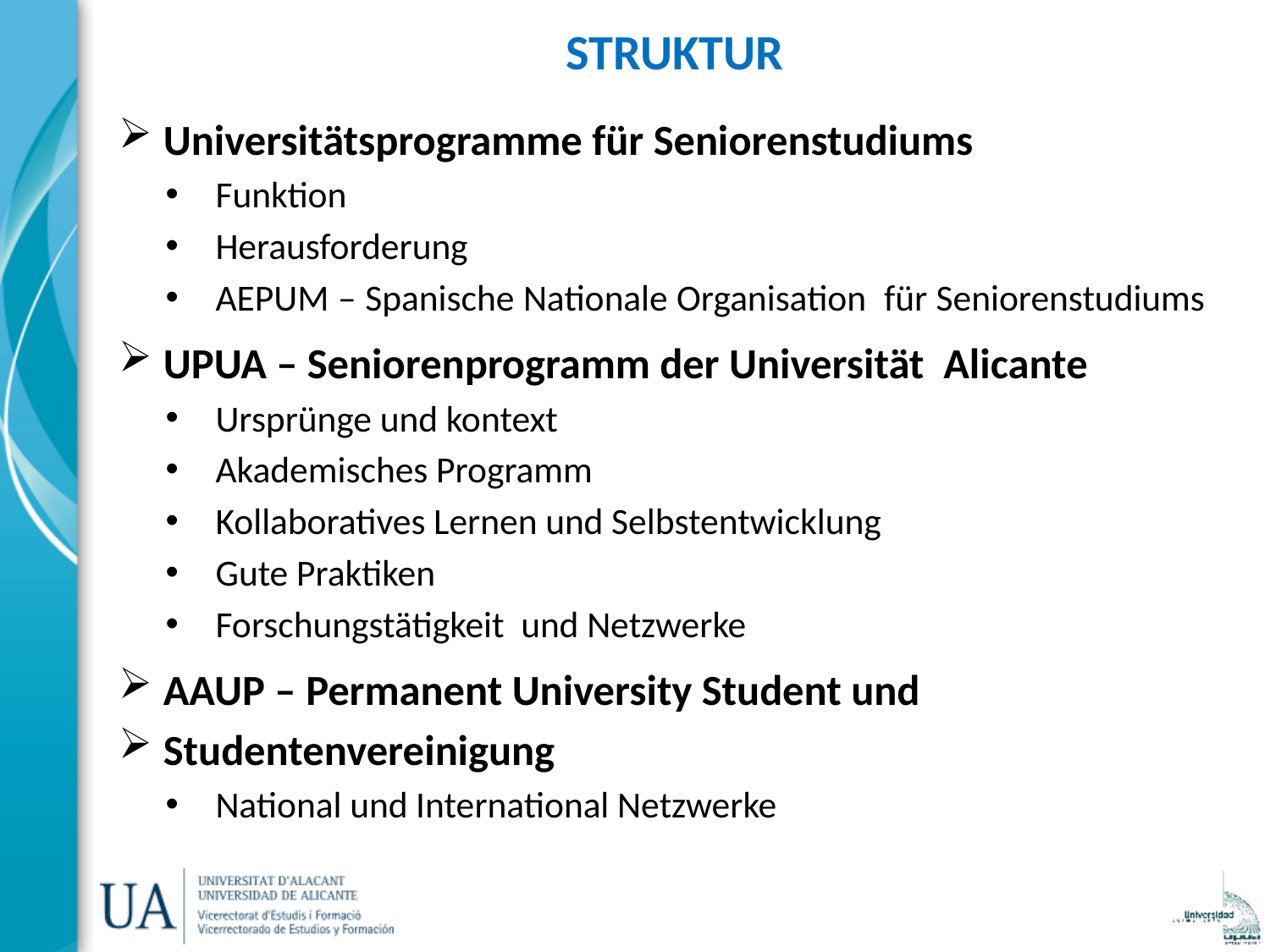

# STRUKTUR
Universitätsprogramme für Seniorenstudiums
Funktion
Herausforderung
AEPUM – Spanische Nationale Organisation  für Seniorenstudiums
UPUA – Seniorenprogramm der Universität  Alicante
Ursprünge und kontext
Akademisches Programm
Kollaboratives Lernen und Selbstentwicklung
Gute Praktiken
Forschungstätigkeit  und Netzwerke
AAUP – Permanent University Student und
Studentenvereinigung
National und International Netzwerke